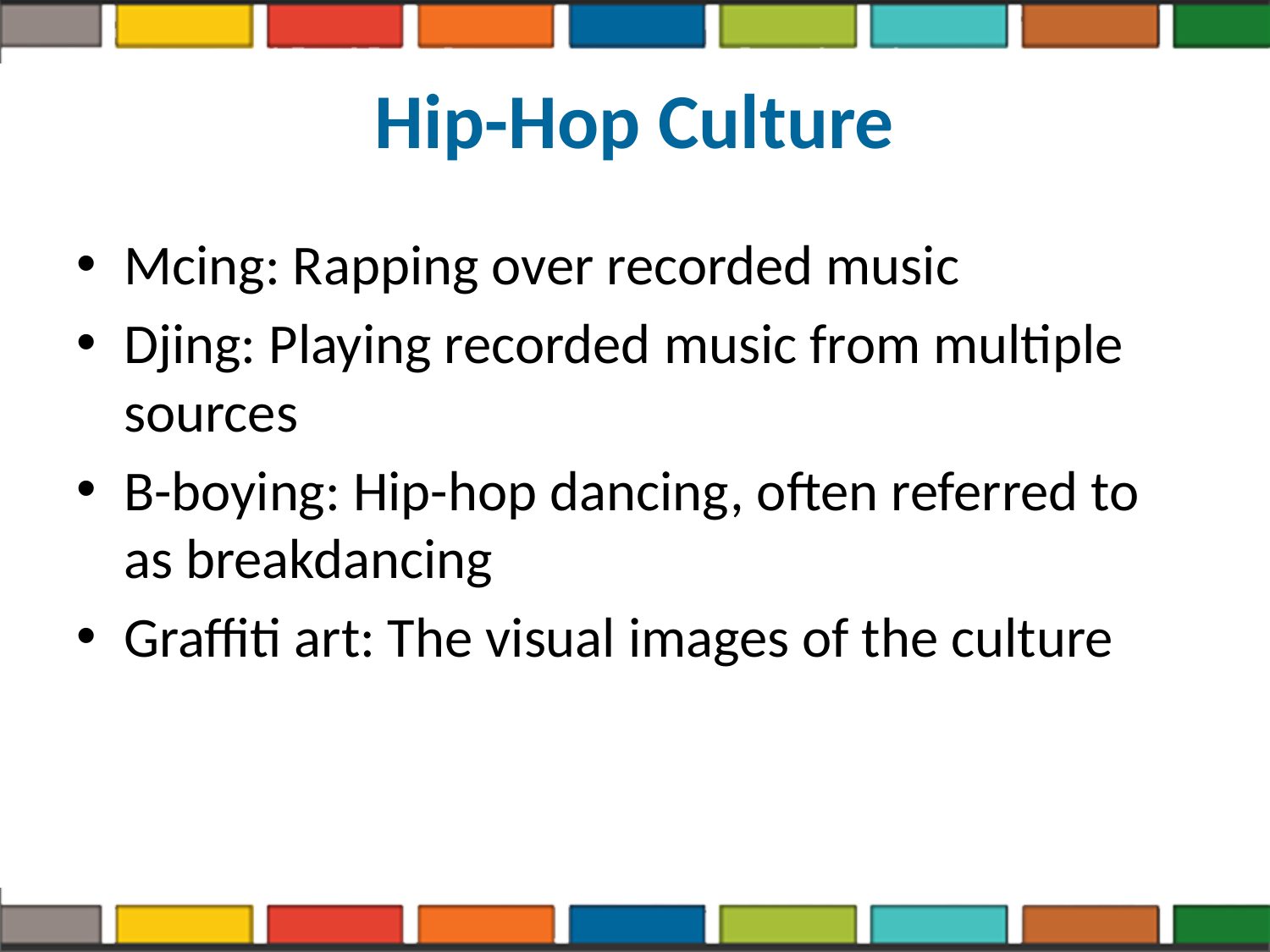

# Hip-Hop Culture
Mcing: Rapping over recorded music
Djing: Playing recorded music from multiple sources
B-boying: Hip-hop dancing, often referred to as breakdancing
Graffiti art: The visual images of the culture